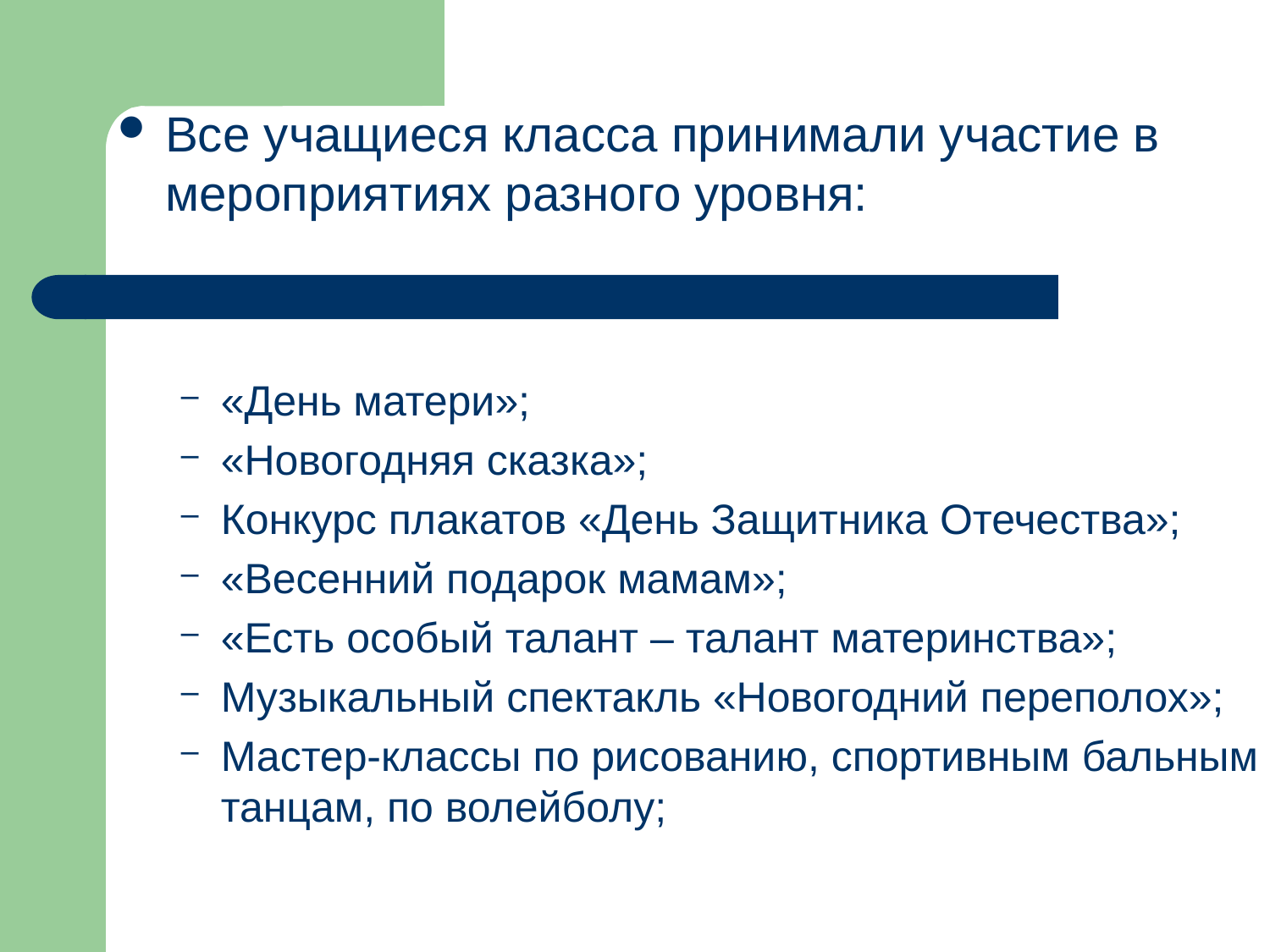

Все учащиеся класса принимали участие в мероприятиях разного уровня:

«День матери»;
«Новогодняя сказка»;
Конкурс плакатов «День Защитника Отечества»;
«Весенний подарок мамам»;
«Есть особый талант – талант материнства»;
Музыкальный спектакль «Новогодний переполох»;
Мастер-классы по рисованию, спортивным бальным танцам, по волейболу;